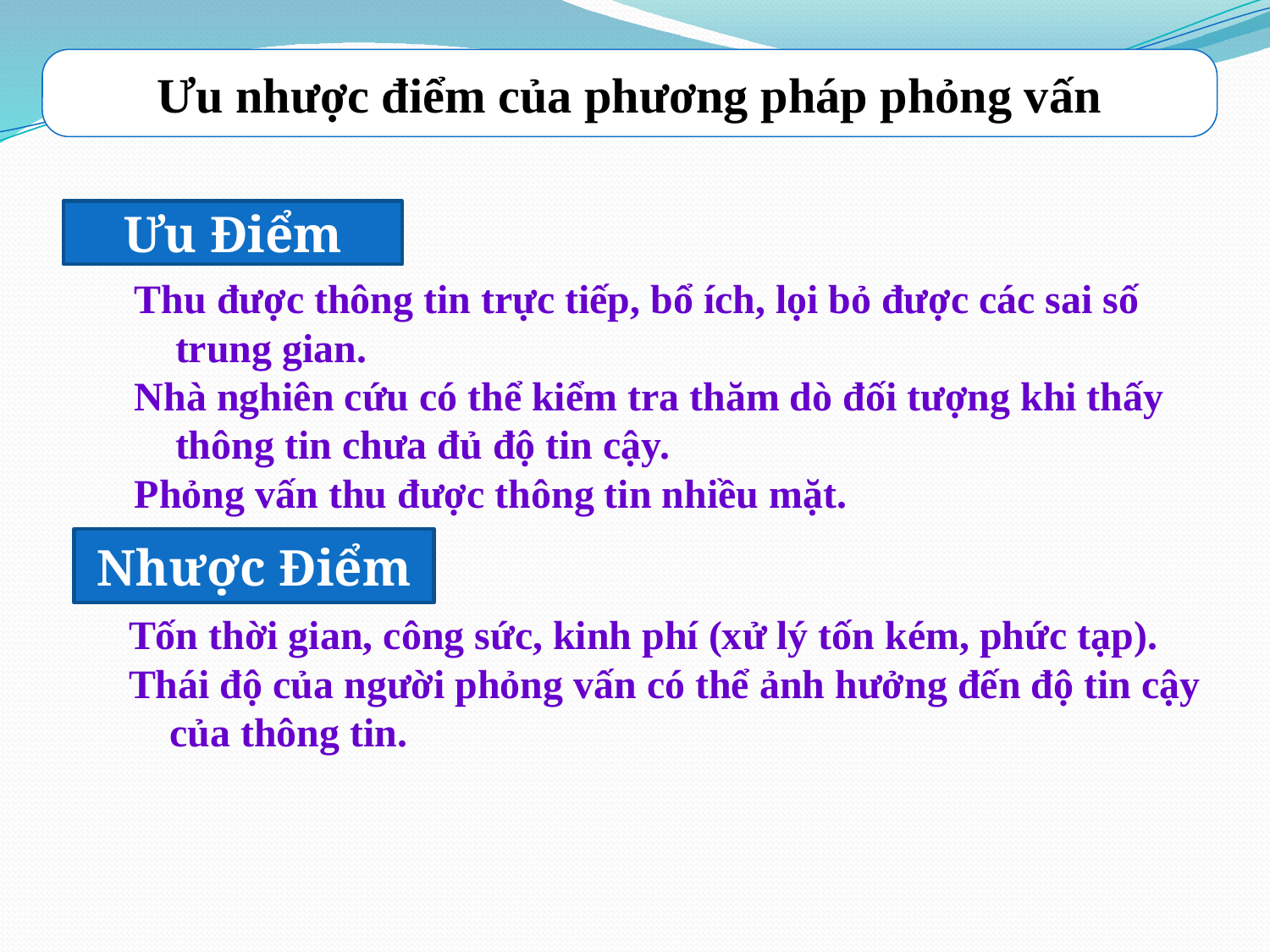

Ưu nhược điểm của phương pháp phỏng vấn
Ưu Điểm
Thu được thông tin trực tiếp, bổ ích, lọi bỏ được các sai số trung gian.
Nhà nghiên cứu có thể kiểm tra thăm dò đối tượng khi thấy thông tin chưa đủ độ tin cậy.
Phỏng vấn thu được thông tin nhiều mặt.
Nhược Điểm
Tốn thời gian, công sức, kinh phí (xử lý tốn kém, phức tạp).
Thái độ của người phỏng vấn có thể ảnh hưởng đến độ tin cậy của thông tin.